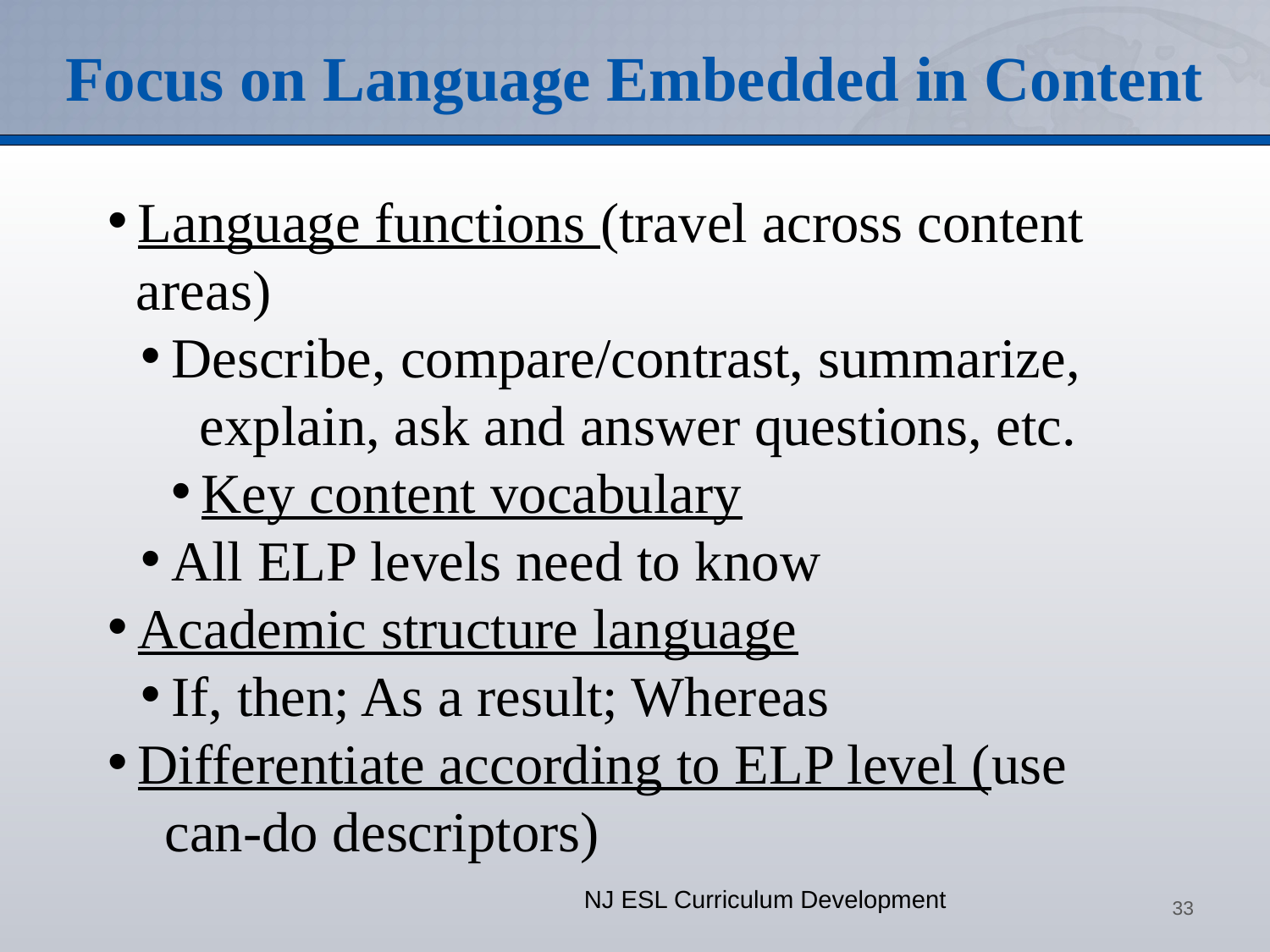

Focus on Language Embedded in Content
Language functions (travel across content
  areas)
Describe, compare/contrast, summarize,
  explain, ask and answer questions, etc.
Key content vocabulary
All ELP levels need to know
Academic structure language
If, then; As a result; Whereas
Differentiate according to ELP level (use
    can-do descriptors)
NJ ESL Curriculum Development
33